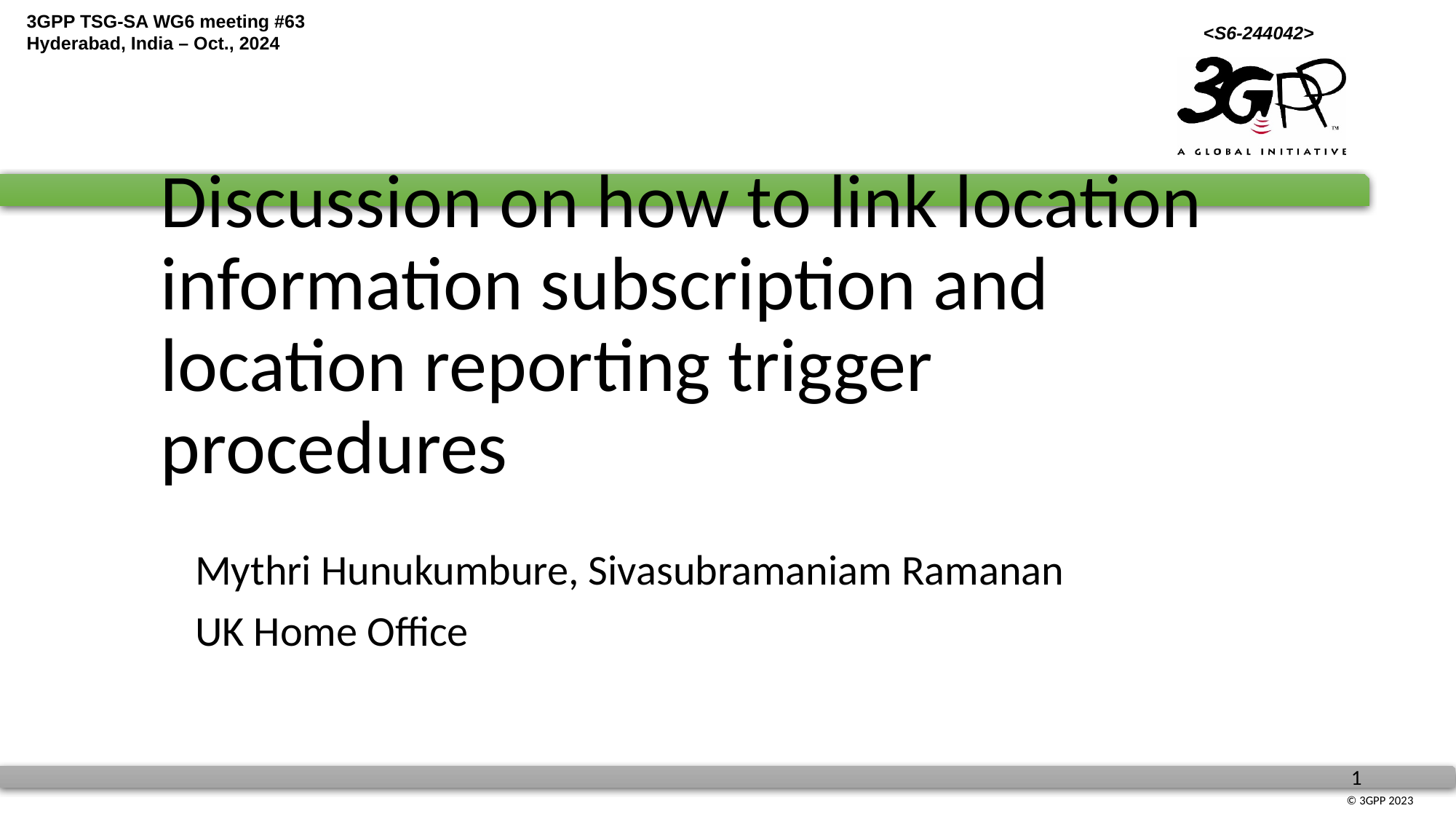

# Discussion on how to link location information subscription and location reporting trigger procedures
Mythri Hunukumbure, Sivasubramaniam Ramanan
UK Home Office